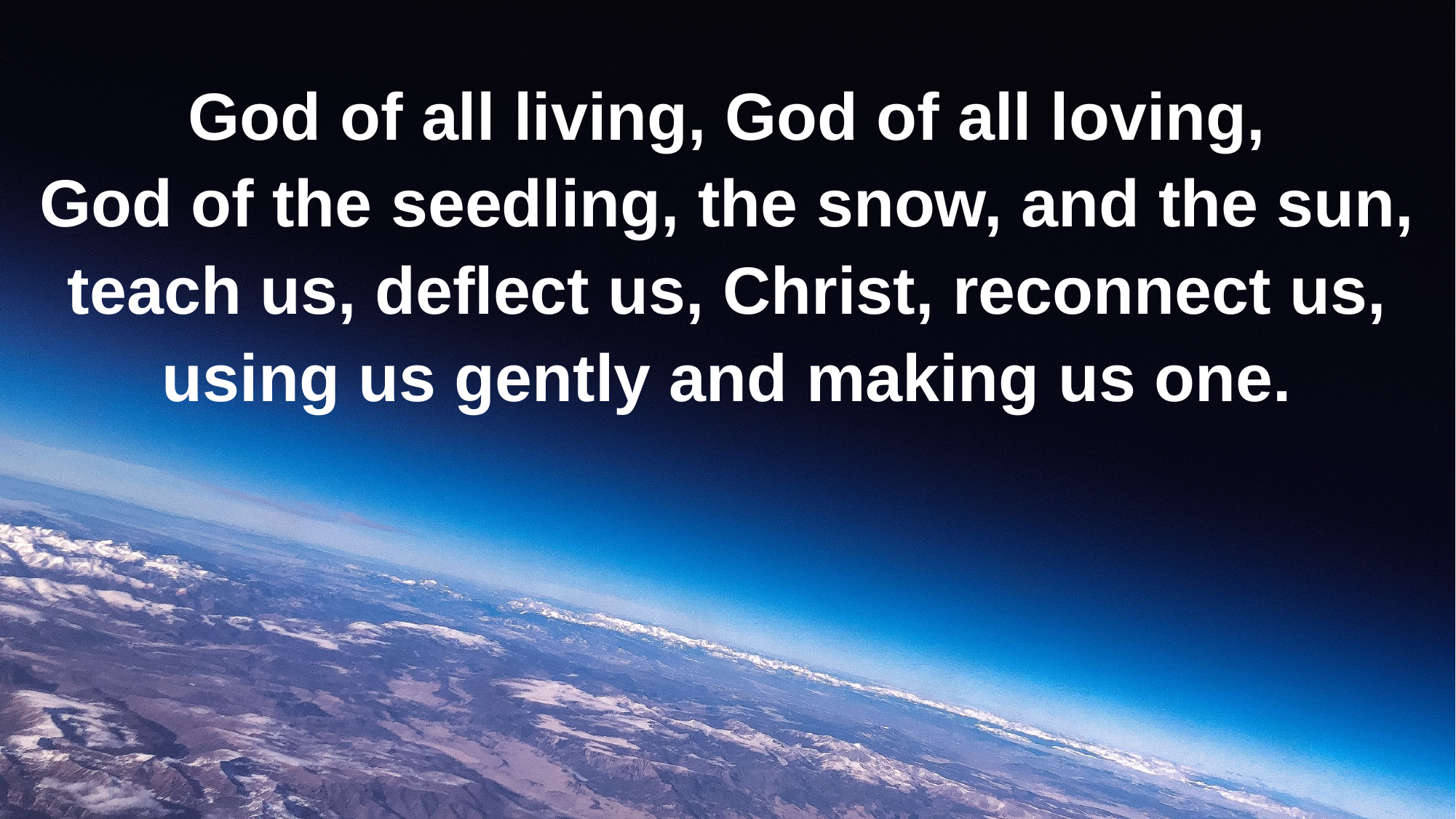

God of all living, God of all loving,
God of the seedling, the snow, and the sun,
teach us, deflect us, Christ, reconnect us,
using us gently and making us one.